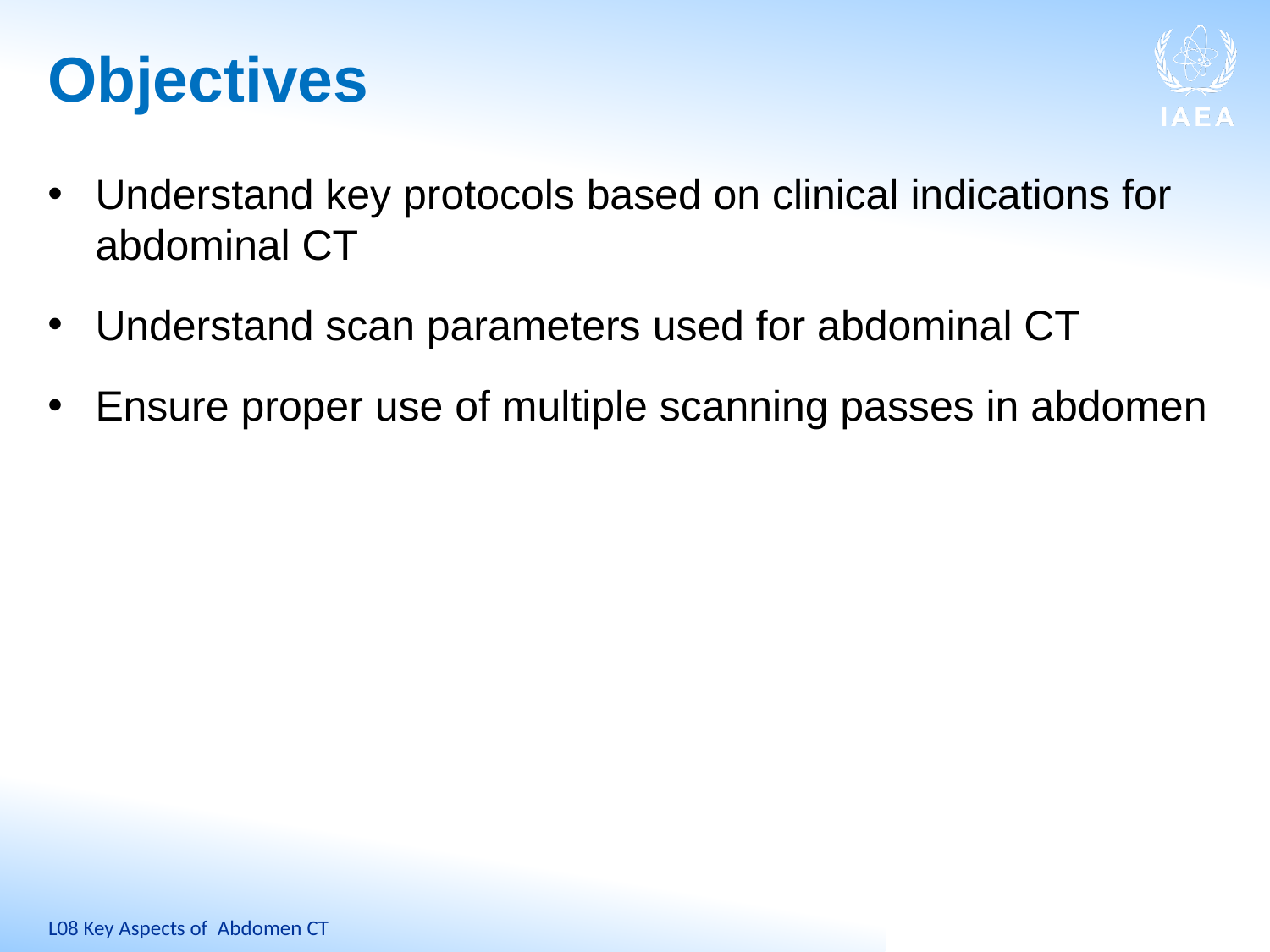

# Objectives
Understand key protocols based on clinical indications for abdominal CT
Understand scan parameters used for abdominal CT
Ensure proper use of multiple scanning passes in abdomen